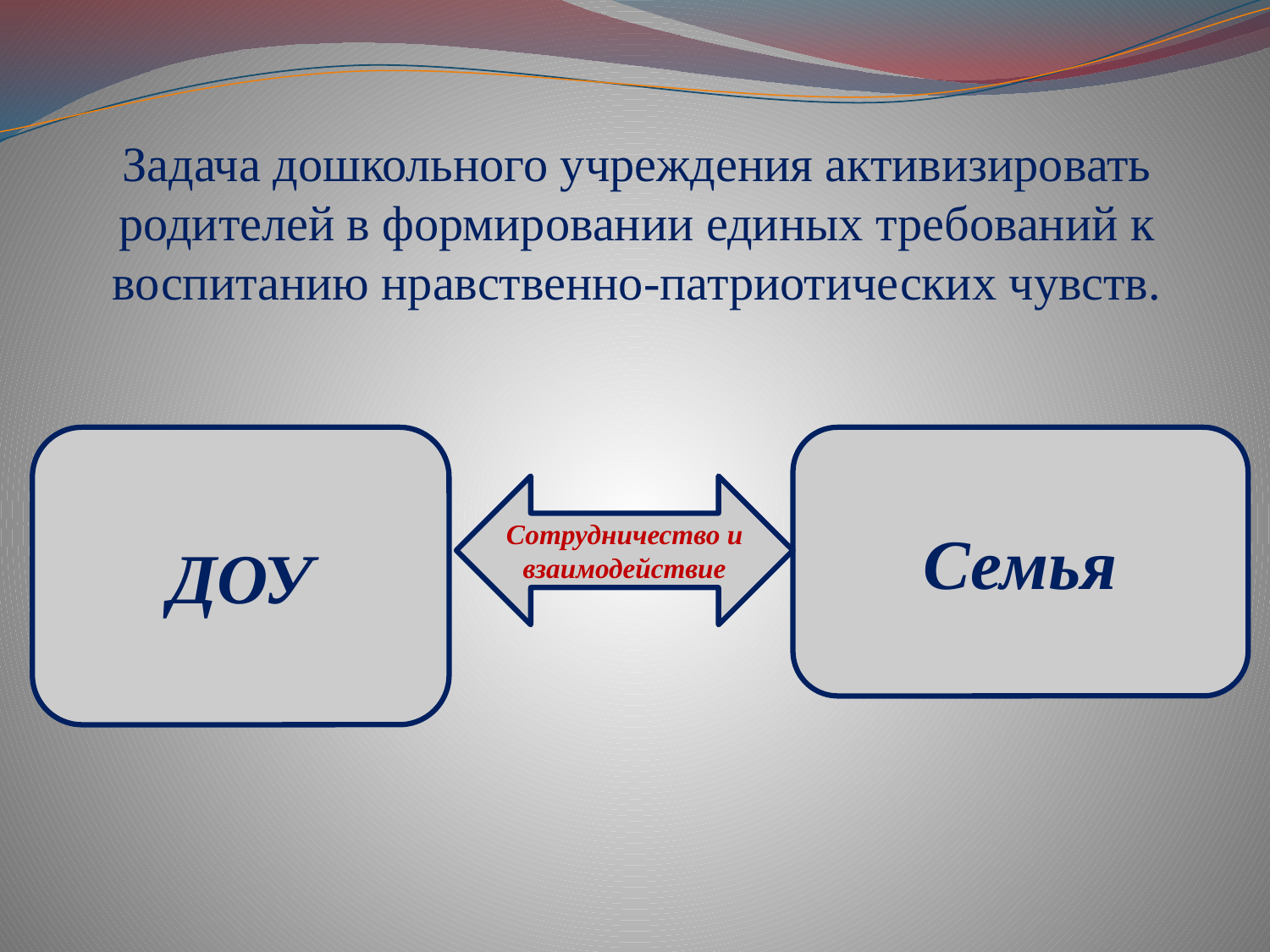

Задача дошкольного учреждения активизировать родителей в формировании единых требований к воспитанию нравственно-патриотических чувств.
ДОУ
Семья
Сотрудничество и взаимодействие